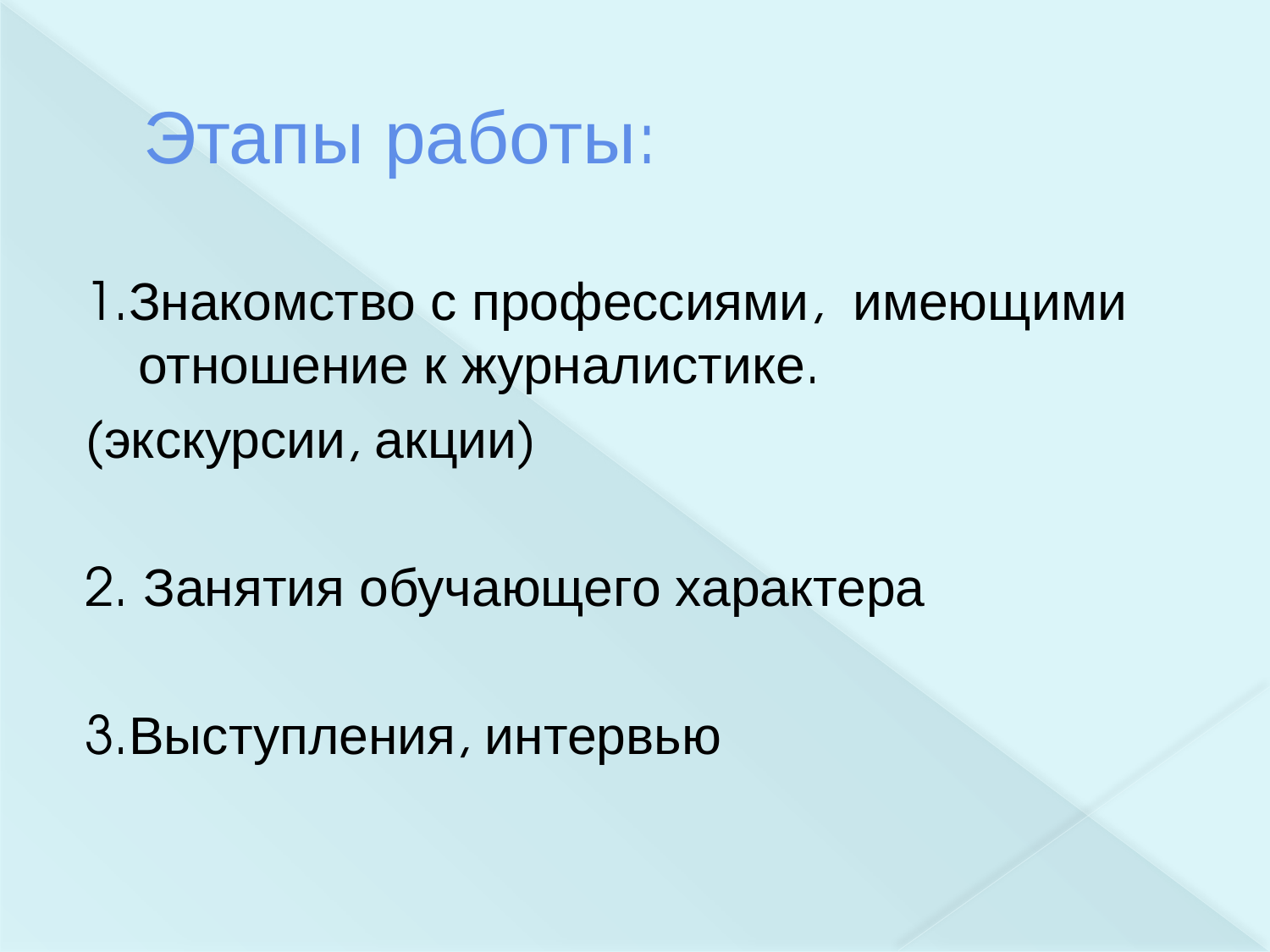

# Этапы работы:
1.Знакомство с профессиями,  имеющими отношение к журналистике.
(экскурсии, акции)

2. Занятия обучающего характера

3.Выступления, интервью